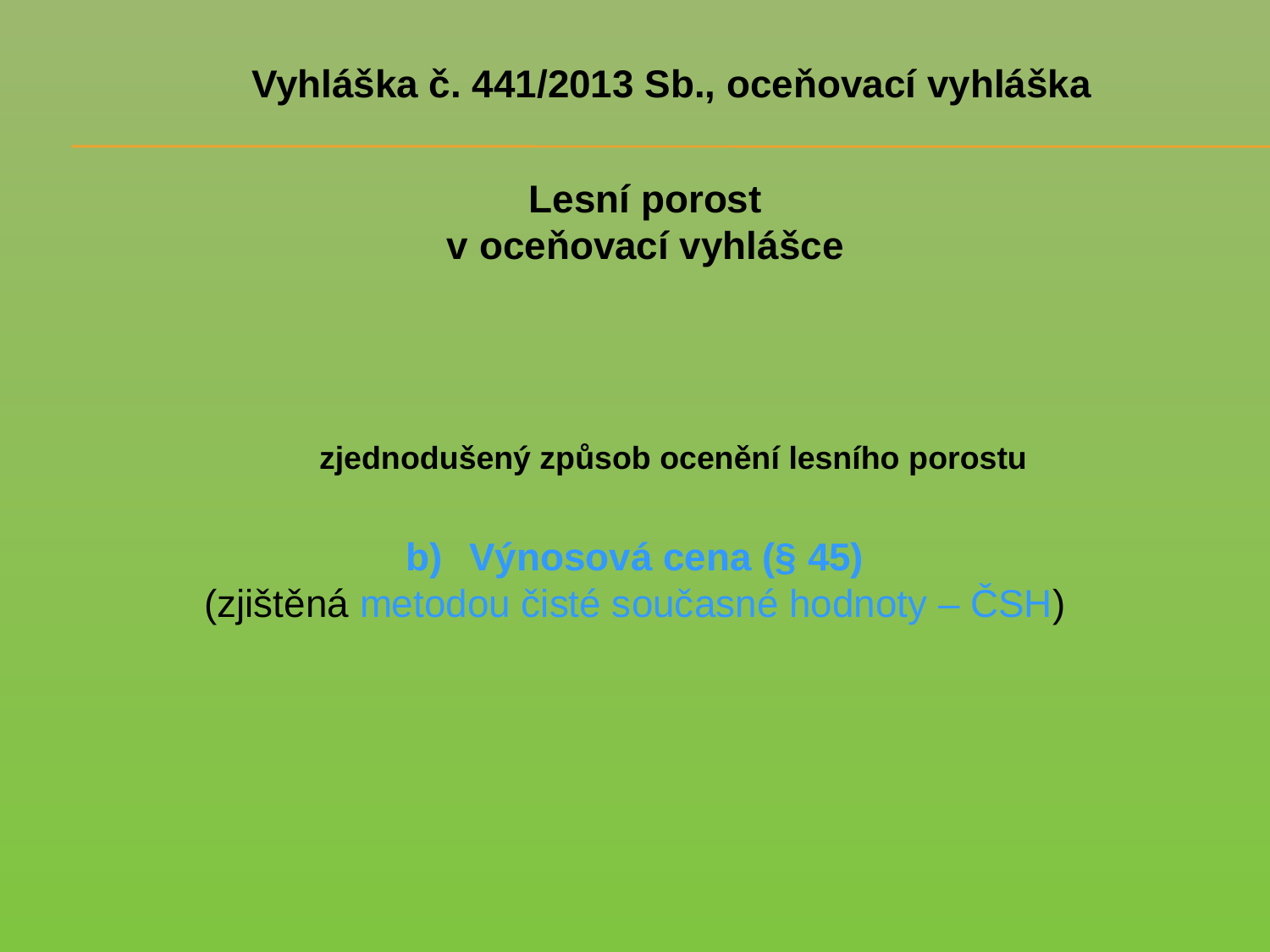

# Vyhláška č. 441/2013 Sb., oceňovací vyhláška
Lesní porost
v oceňovací vyhlášce
zjednodušený způsob ocenění lesního porostu
Výnosová cena (§ 45)
(zjištěná metodou čisté současné hodnoty – ČSH)